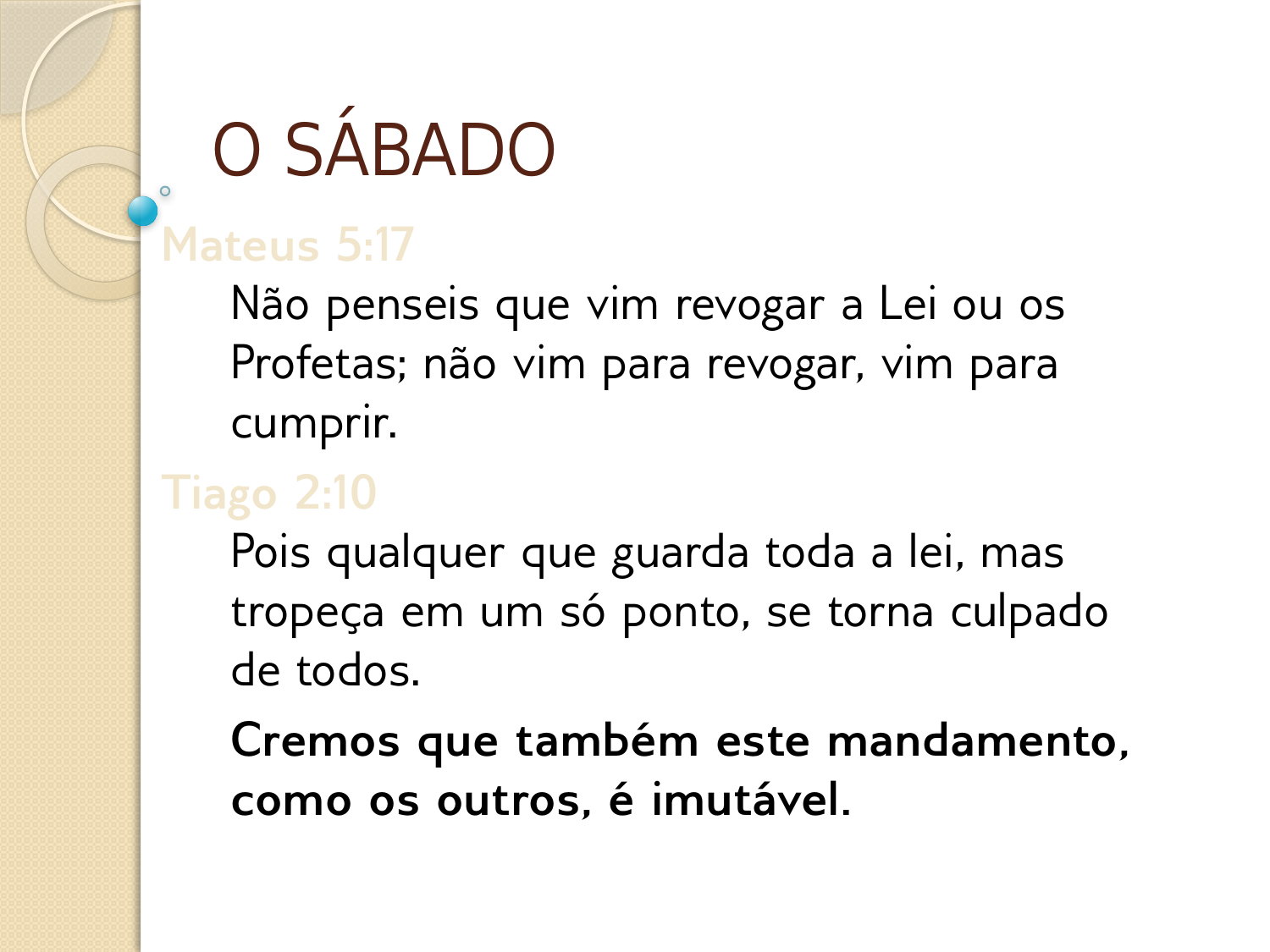

O SÁBADO
Mateus 5:17
Não penseis que vim revogar a Lei ou os Profetas; não vim para revogar, vim para cumprir.
Tiago 2:10
Pois qualquer que guarda toda a lei, mas tropeça em um só ponto, se torna culpado de todos.
Cremos que também este mandamento, como os outros, é imutável.